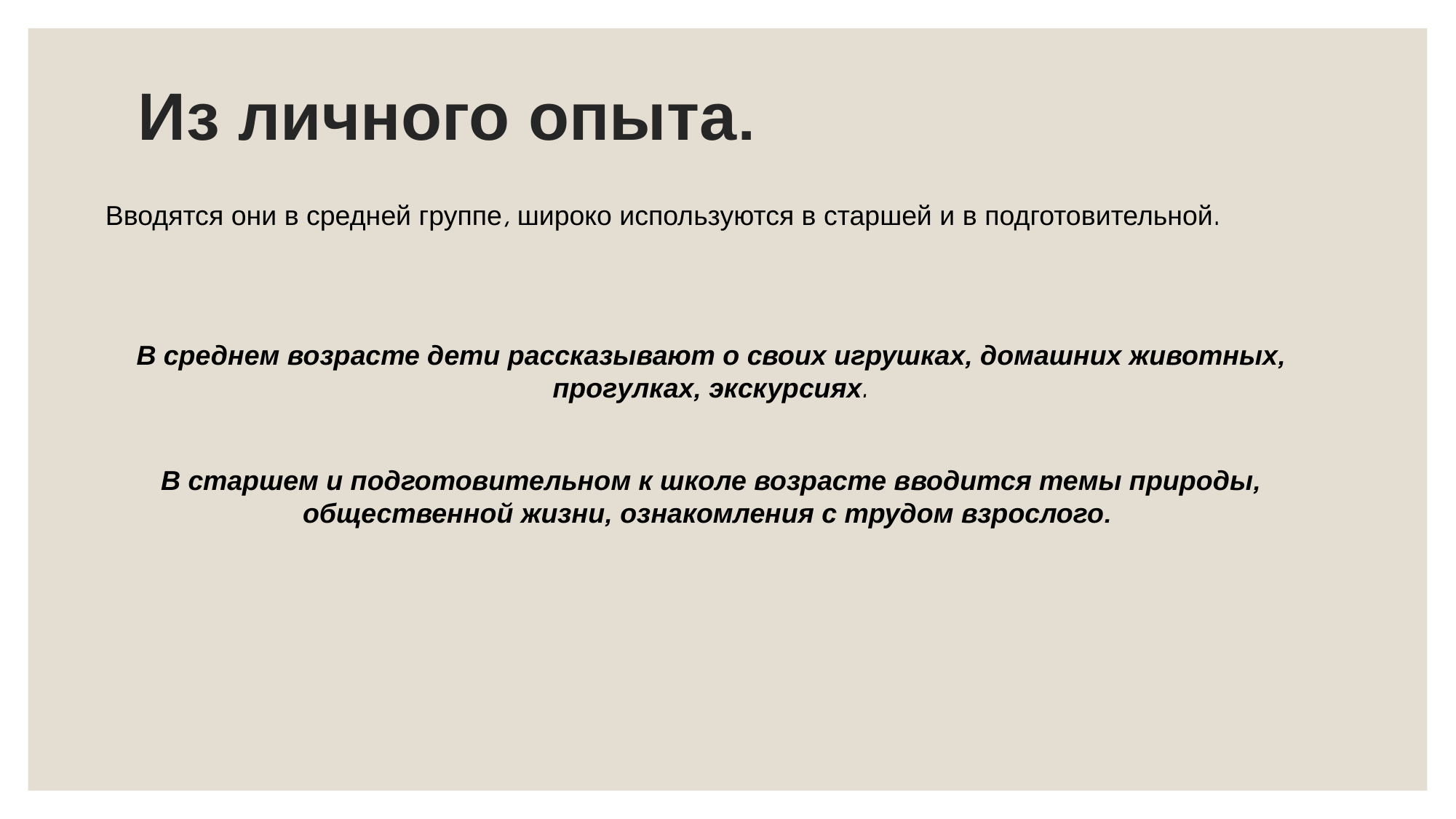

# Из личного опыта.
Вводятся они в средней группе, широко используются в старшей и в подготовительной.

В среднем возрасте дети рассказывают о своих игрушках, домашних животных, прогулках, экскурсиях.

В старшем и подготовительном к школе возрасте вводится темы природы, общественной жизни, ознакомления с трудом взрослого.